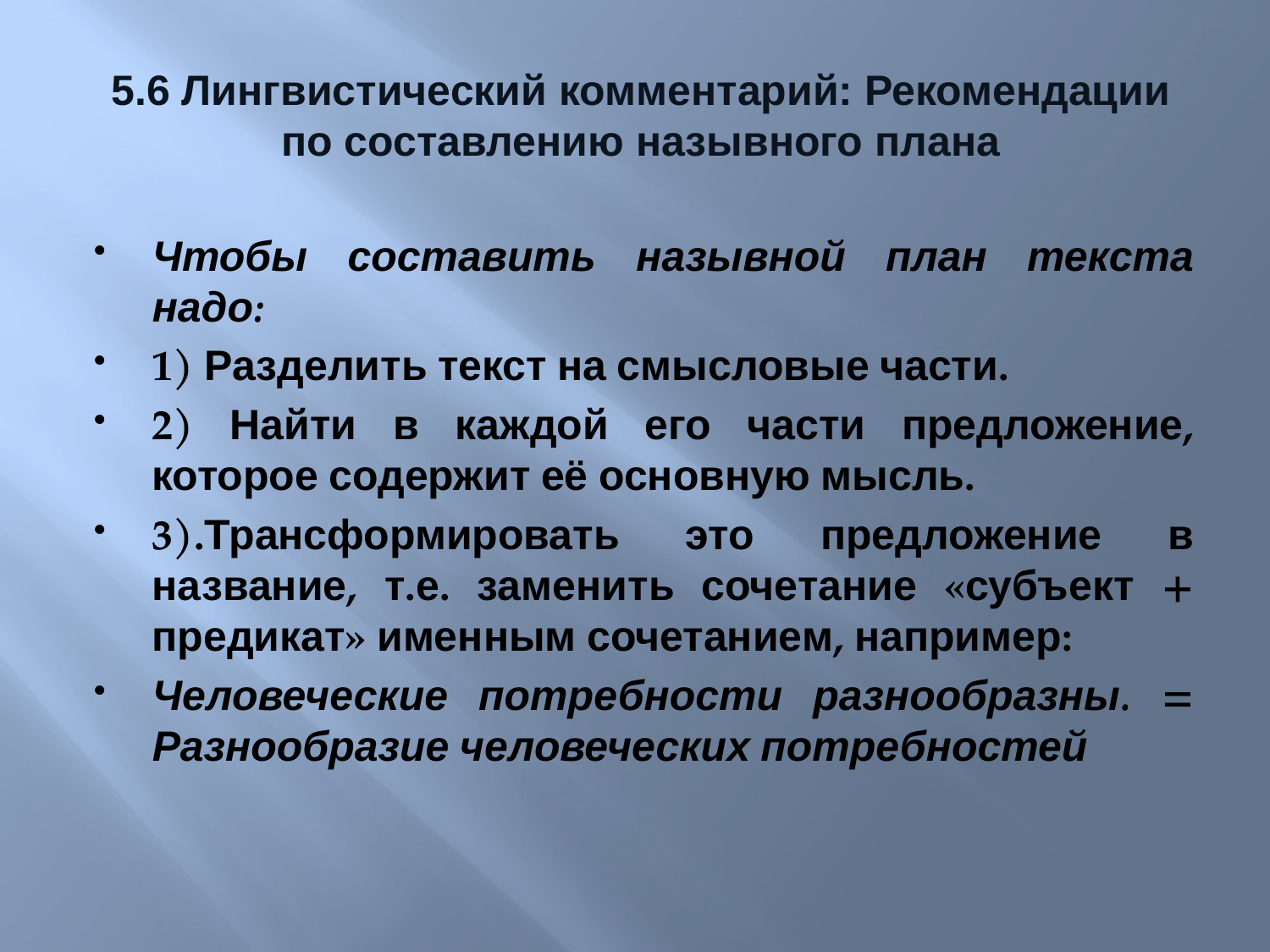

# 5.6 Лингвистический комментарий: Рекомендации по составлению назывного плана
Чтобы составить назывной план текста надо:
1) Разделить текст на смысловые части.
2) Найти в каждой его части предложение, которое содержит её основную мысль.
3).Трансформировать это предложение в название, т.е. заменить сочетание «субъект + предикат» именным сочетанием, например:
Человеческие потребности разнообразны. = Разнообразие человеческих потребностей